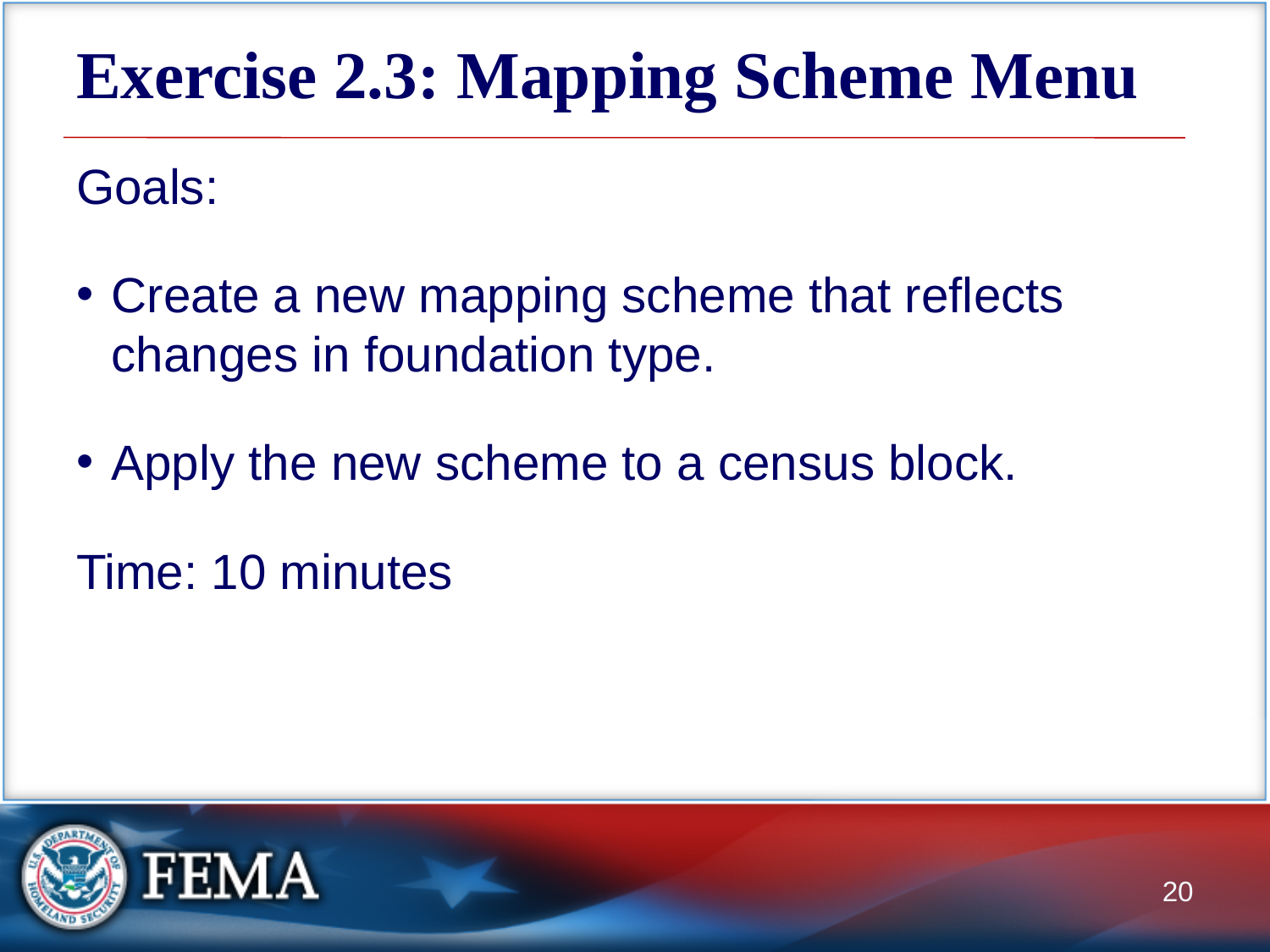

# Exercise 2.3: Mapping Scheme Menu
Goals:
Create a new mapping scheme that reflects changes in foundation type.
Apply the new scheme to a census block.
Time: 10 minutes
20